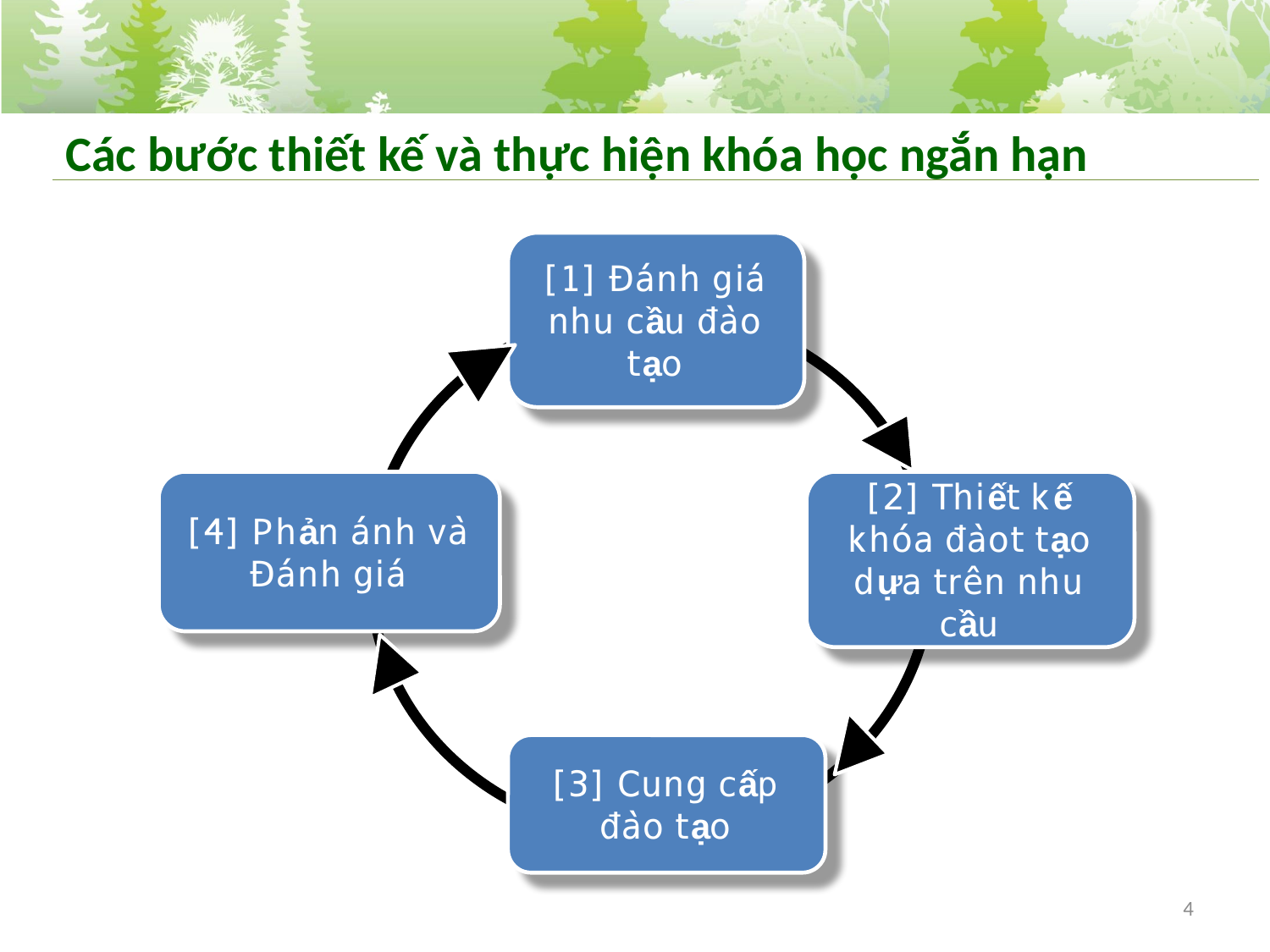

# Các bước thiết kế và thực hiện khóa học ngắn hạn
[1] Đánh giá nhu cầu đào tạo

[4] Phản ánh và Đánh giá
[2] Thiết kế khóa đàot tạo dựa trên nhu cầu

[3] Cung cấp đào tạo
4